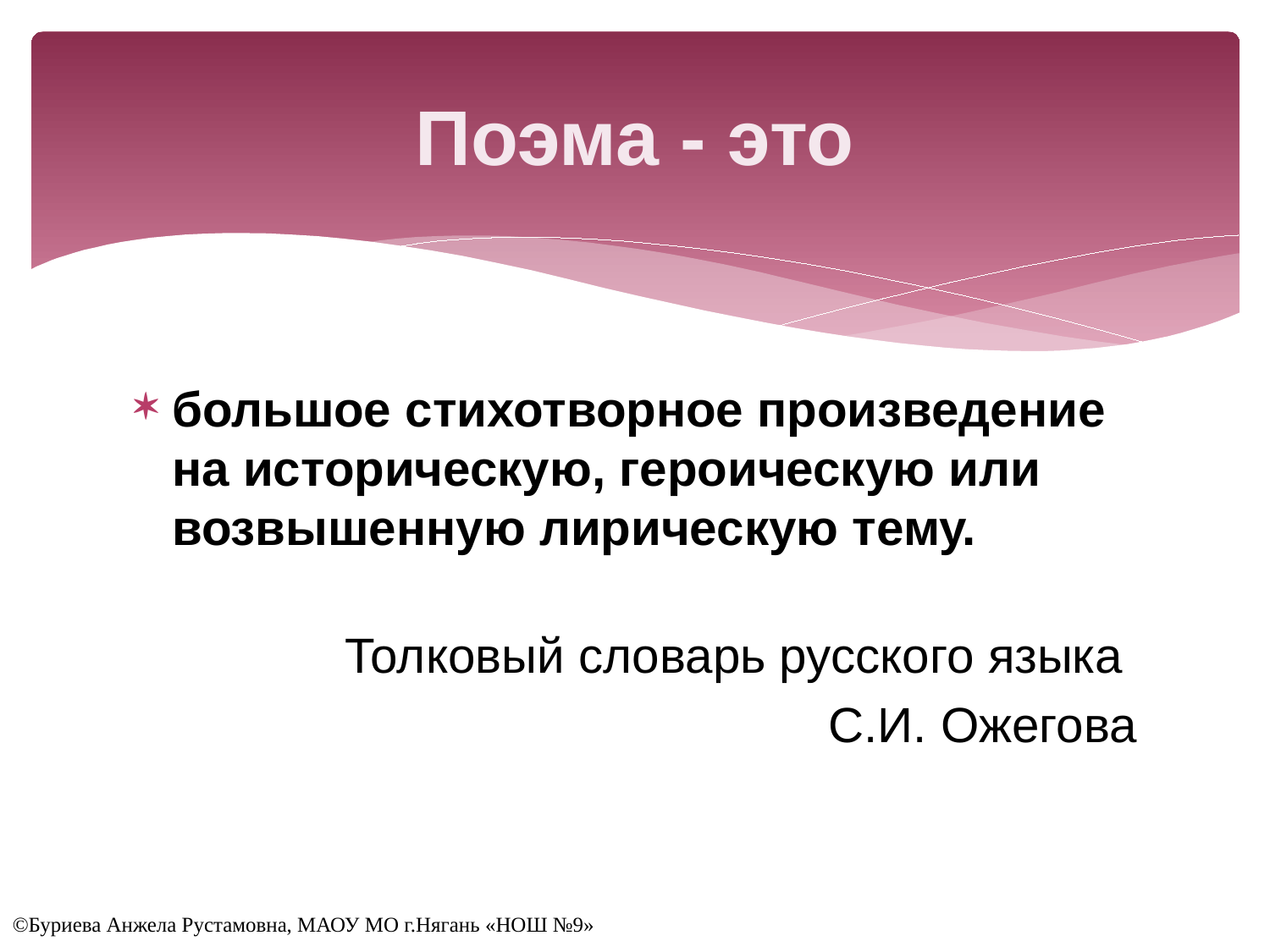

# Поэма - это
большое стихотворное произведение на историческую, героическую или возвышенную лирическую тему.
Толковый словарь русского языка
С.И. Ожегова
©Буриева Анжела Рустамовна, МАОУ МО г.Нягань «НОШ №9»